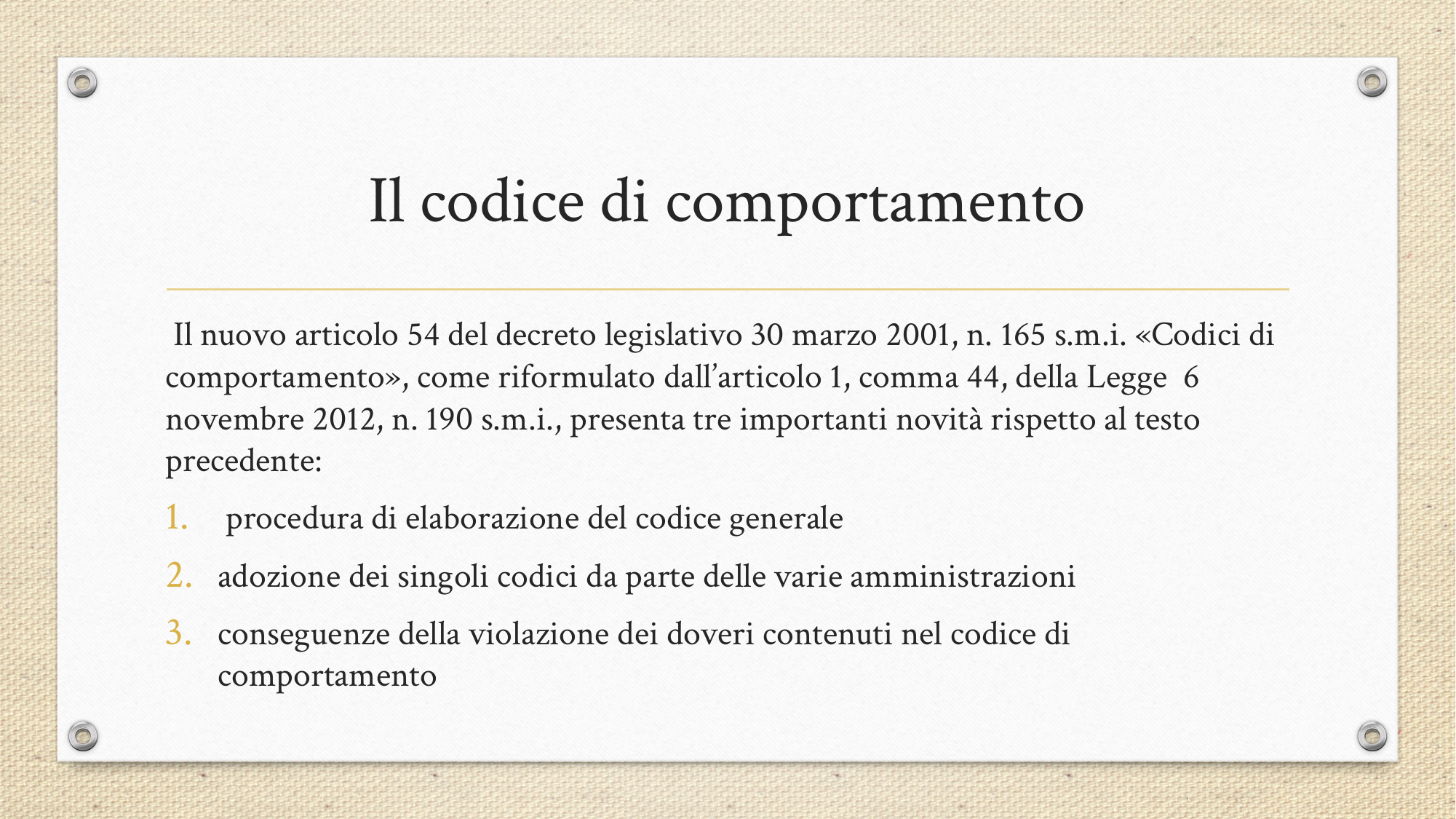

# Il codice di comportamento
 Il nuovo articolo 54 del decreto legislativo 30 marzo 2001, n. 165 s.m.i. «Codici di comportamento», come riformulato dall’articolo 1, comma 44, della Legge  6 novembre 2012, n. 190 s.m.i., presenta tre importanti novità rispetto al testo precedente:
 procedura di elaborazione del codice generale
adozione dei singoli codici da parte delle varie amministrazioni
conseguenze della violazione dei doveri contenuti nel codice di comportamento